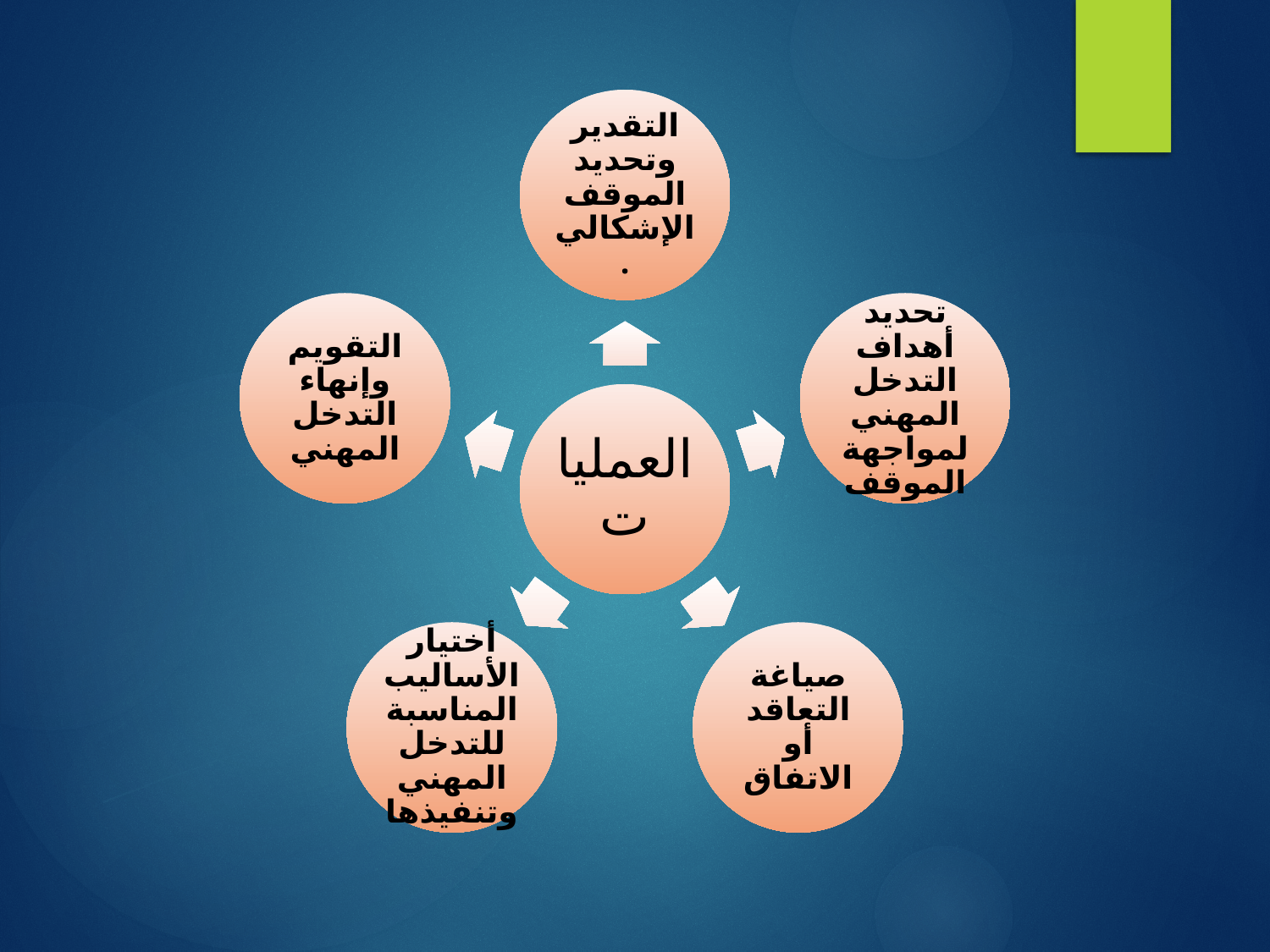

العمليات

التقدير وتحديد الموقف الإشكالي.

تحديد أهداف التدخل المهني لمواجهة الموقف

صياغة التعاقد أو الاتفاق

أختيار الأساليب المناسبة للتدخل المهني وتنفيذها

التقويم وإنهاء التدخل المهني